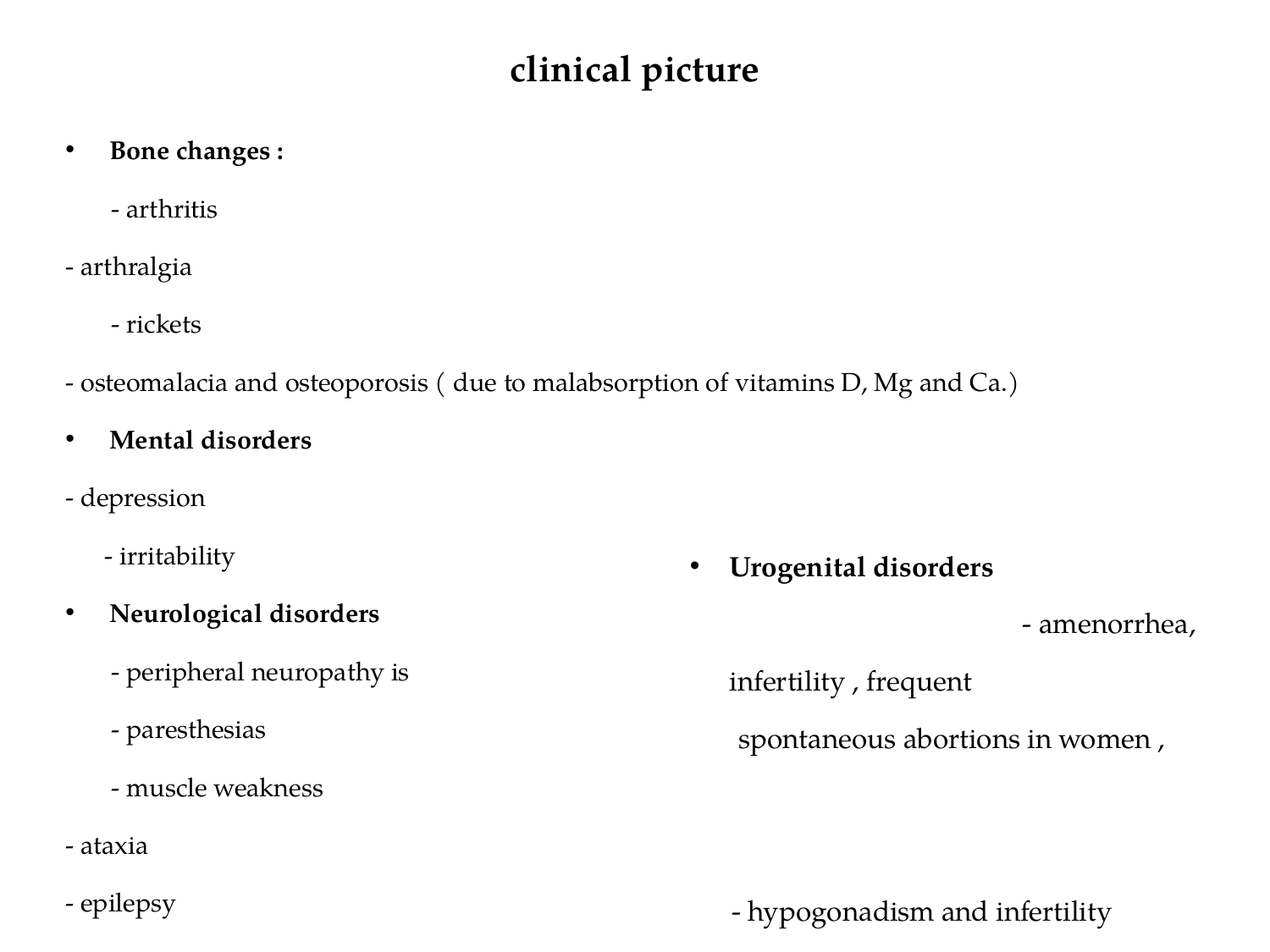

# clinical picture
Bone changes :
       - arthritis
- arthralgia
       - rickets
- osteomalacia and osteoporosis ( due to malabsorption of vitamins D, Mg and Ca.)
Mental disorders
- depression
      - irritability
Neurological disorders
       - peripheral neuropathy is
       - paresthesias
       - muscle weakness
- ataxia
- epilepsy
Urogenital disorders                                                                            - amenorrhea, infertility , frequent
       spontaneous abortions in women ,
      - hypogonadism and infertility
       in m uskars